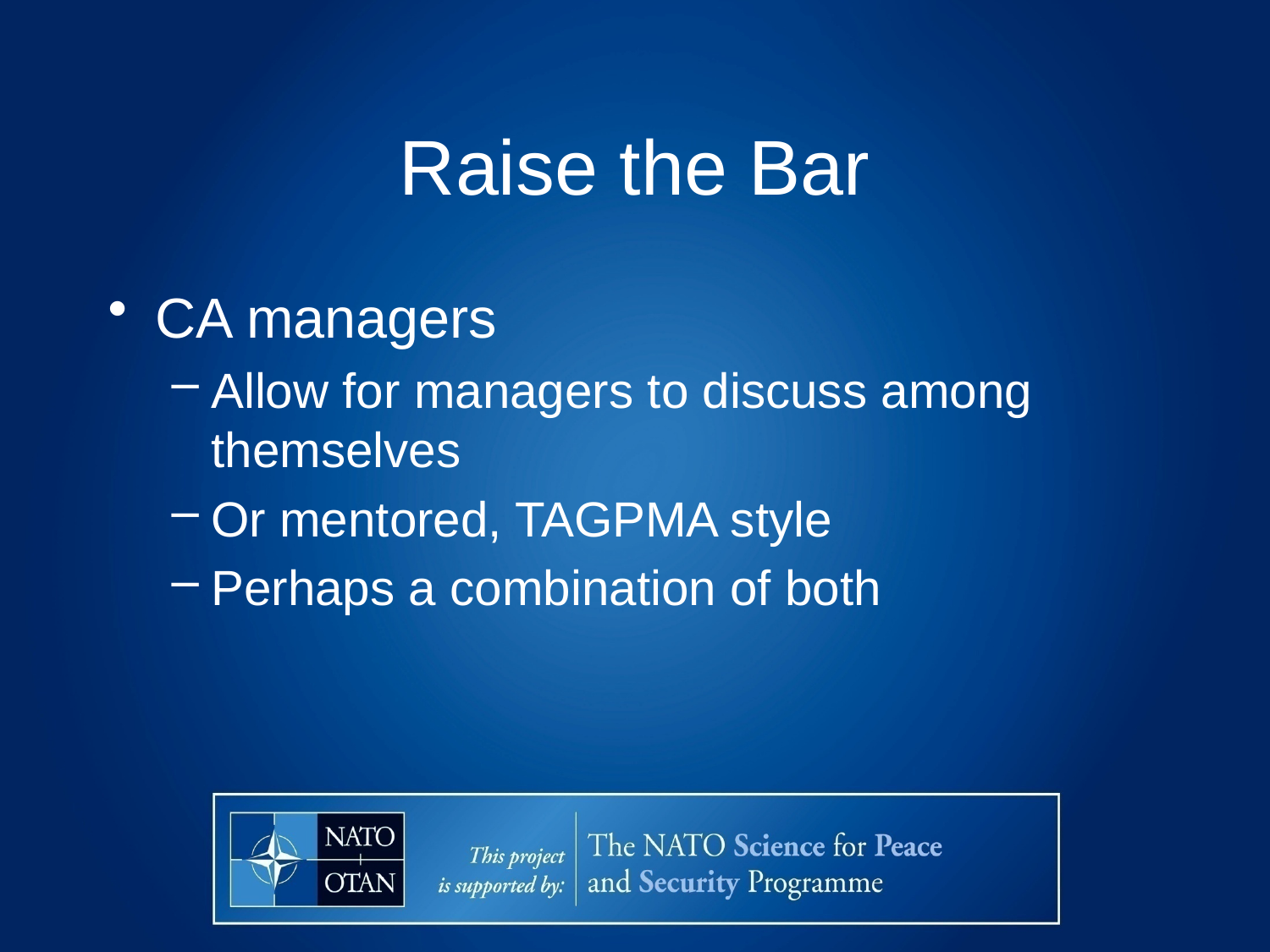

# Raise the Bar
CA managers
Allow for managers to discuss among themselves
Or mentored, TAGPMA style
Perhaps a combination of both